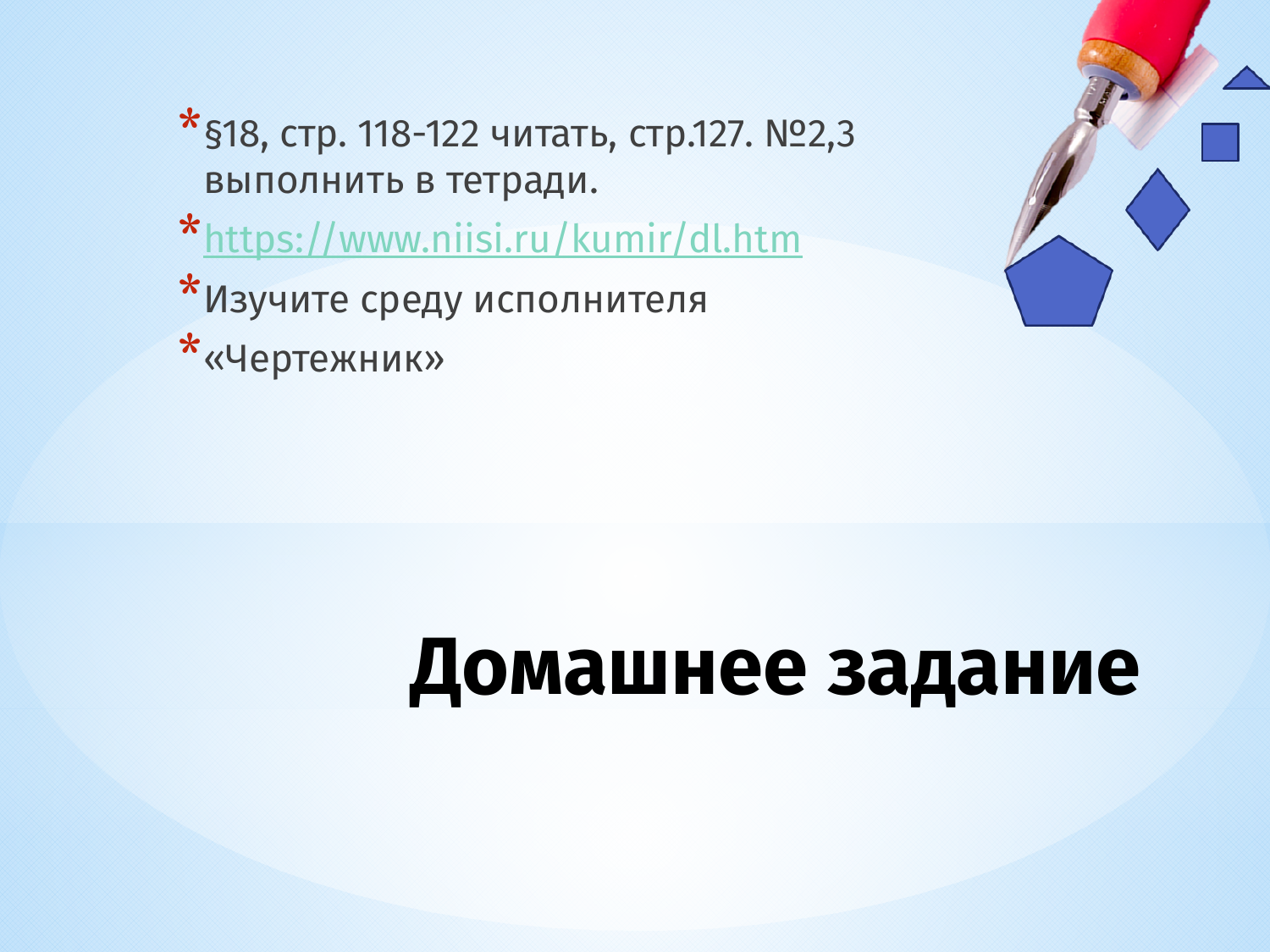

§18, стр. 118-122 читать, стр.127. №2,3 выполнить в тетради.
https://www.niisi.ru/kumir/dl.htm
Изучите среду исполнителя
«Чертежник»
# Домашнее задание